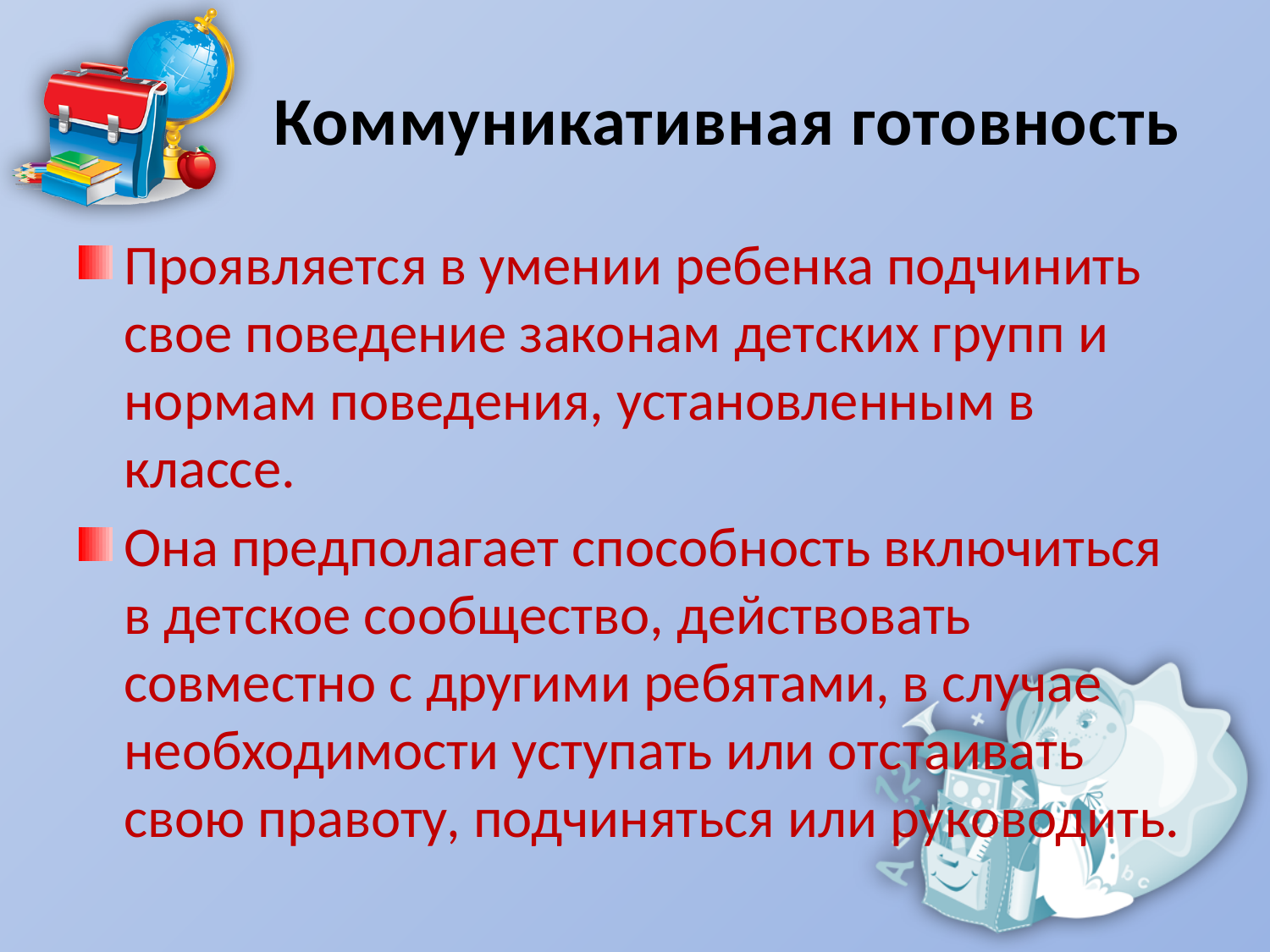

# Коммуникативная готовность
Проявляется в умении ребенка подчинить свое поведение законам детских групп и нормам поведения, установленным в классе.
Она предполагает способность включиться в детское сообщество, действовать совместно с другими ребятами, в случае необходимости уступать или отстаивать свою правоту, подчиняться или руководить.